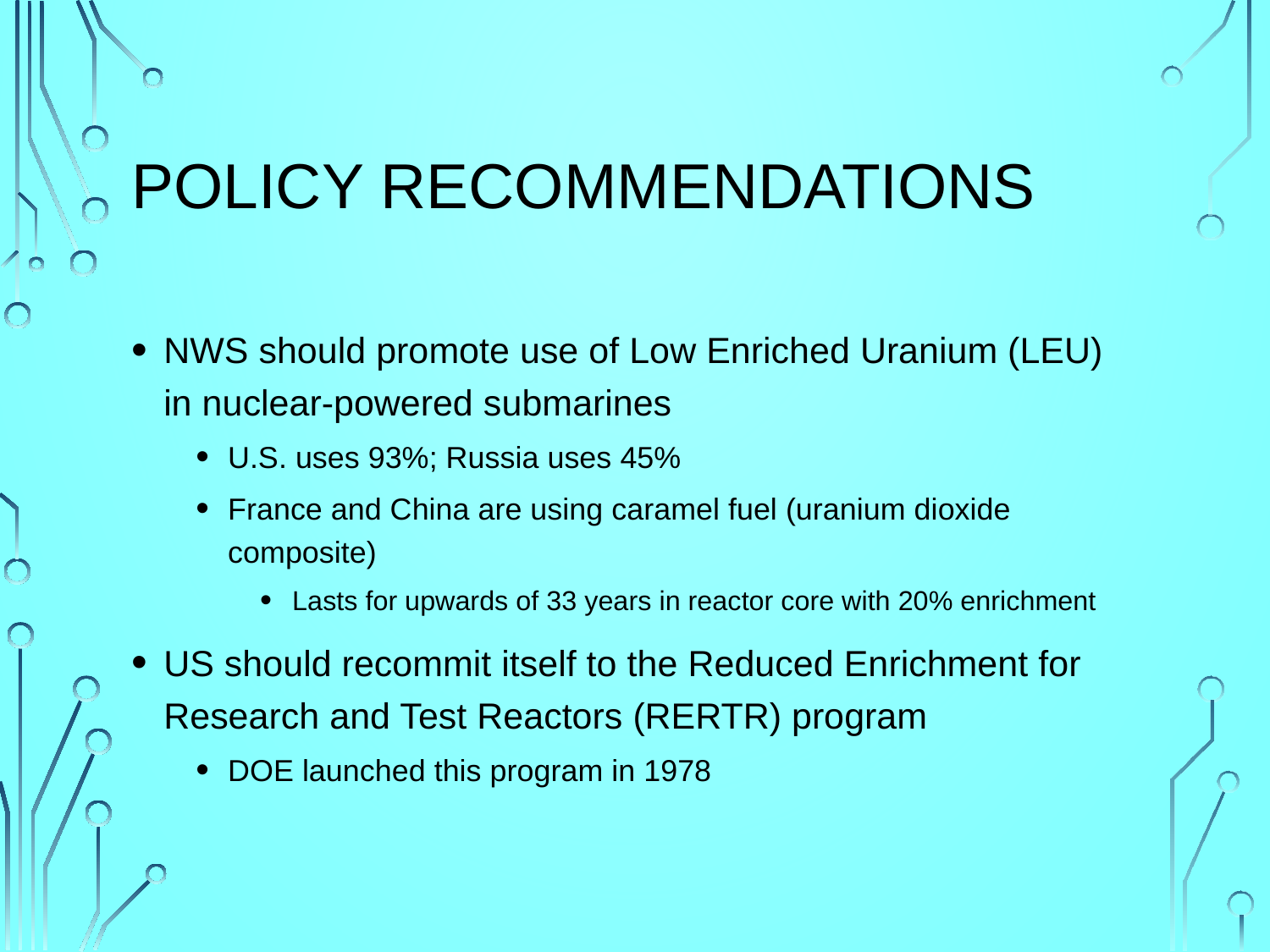

# Policy recommendations
NWS should promote use of Low Enriched Uranium (LEU) in nuclear-powered submarines
U.S. uses 93%; Russia uses 45%
France and China are using caramel fuel (uranium dioxide composite)
Lasts for upwards of 33 years in reactor core with 20% enrichment
US should recommit itself to the Reduced Enrichment for Research and Test Reactors (RERTR) program
DOE launched this program in 1978